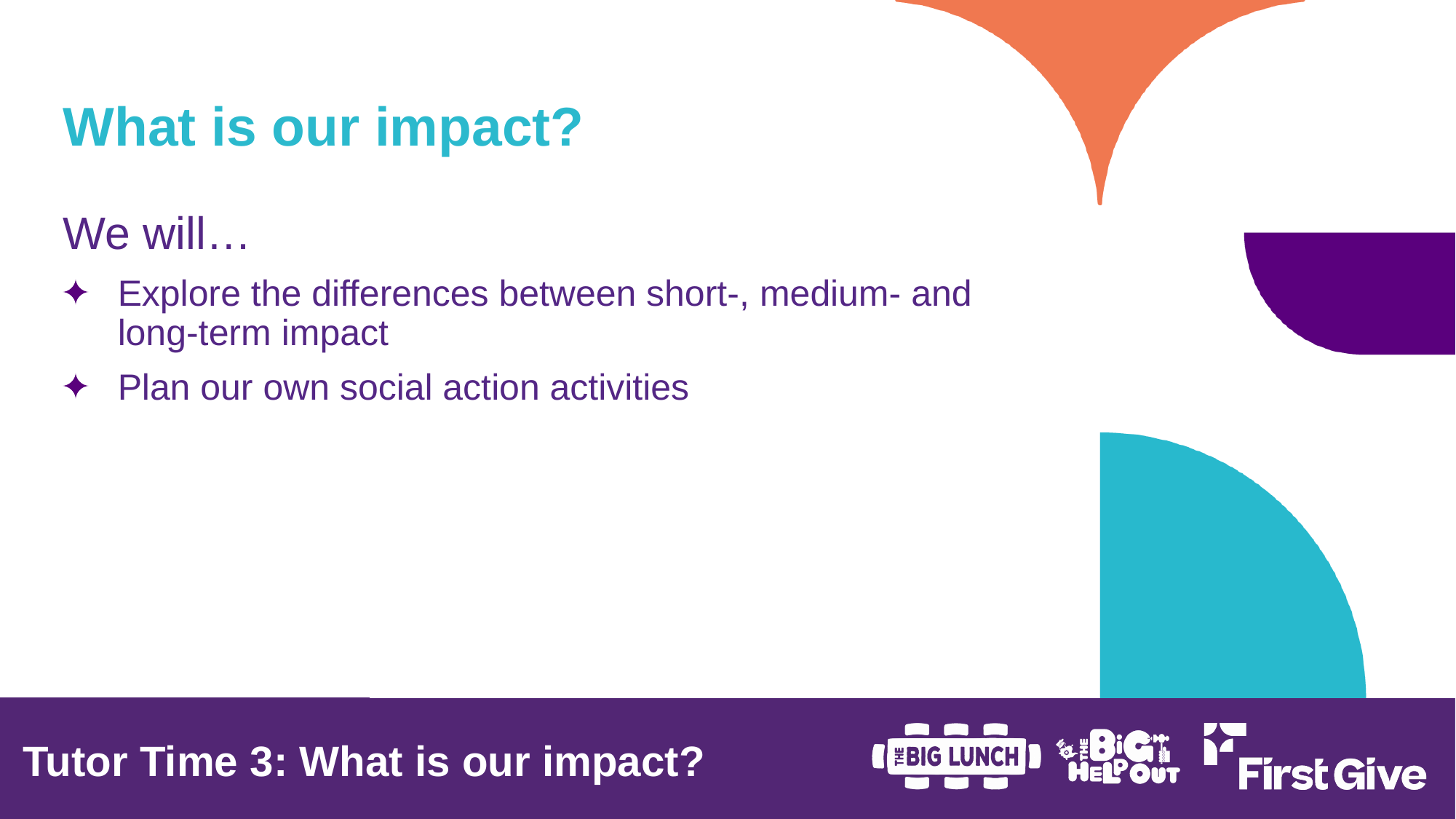

What is our impact?

We will…
Explore the differences between short-, medium- and long-term impact
Plan our own social action activities

Tutor Time 3: What is our impact?